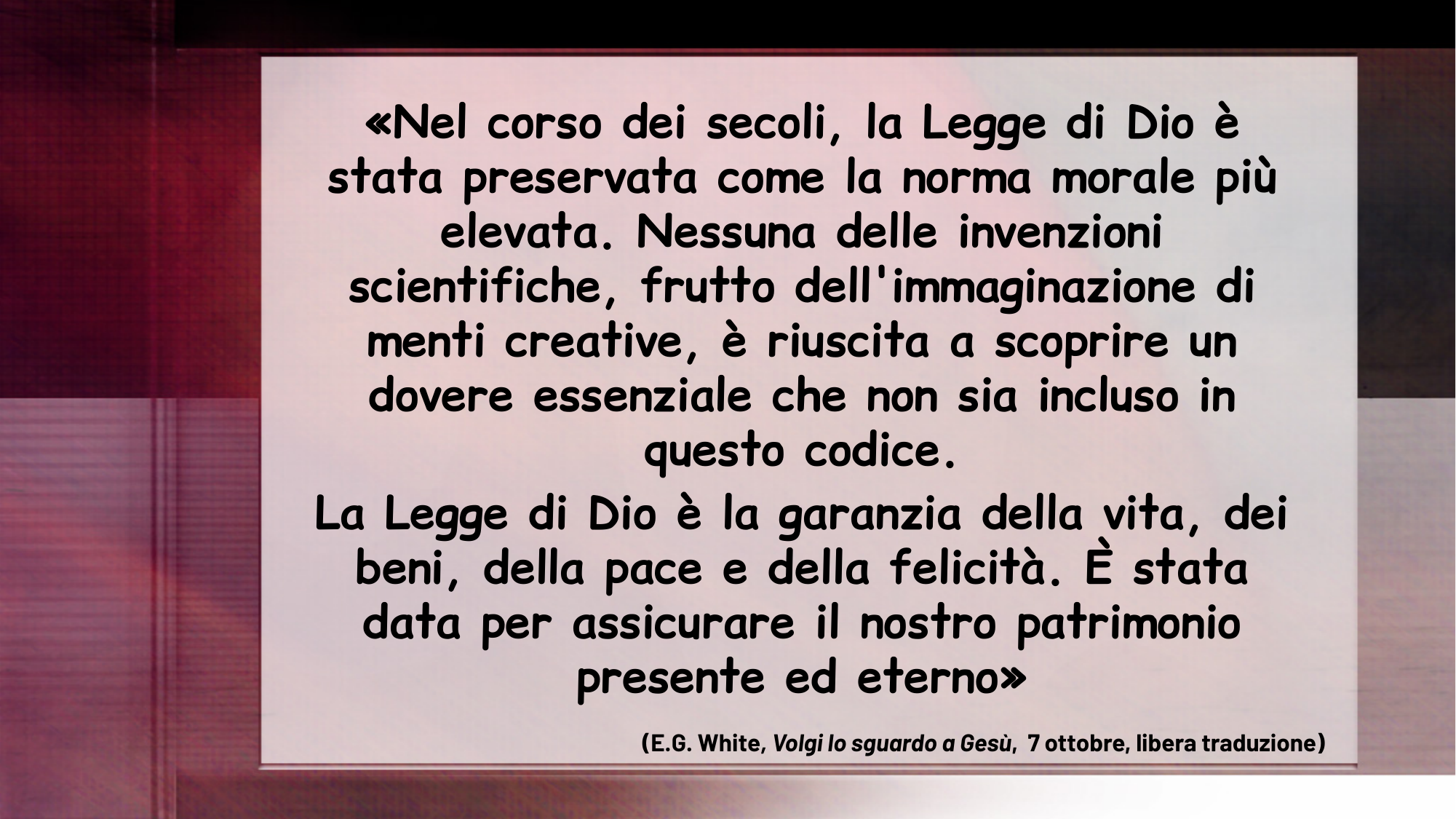

«Nel corso dei secoli, la Legge di Dio è stata preservata come la norma morale più elevata. Nessuna delle invenzioni scientifiche, frutto dell'immaginazione di menti creative, è riuscita a scoprire un dovere essenziale che non sia incluso in questo codice.
La Legge di Dio è la garanzia della vita, dei beni, della pace e della felicità. È stata data per assicurare il nostro patrimonio presente ed eterno»
(E.G. White, Volgi lo sguardo a Gesù,  7 ottobre, libera traduzione)